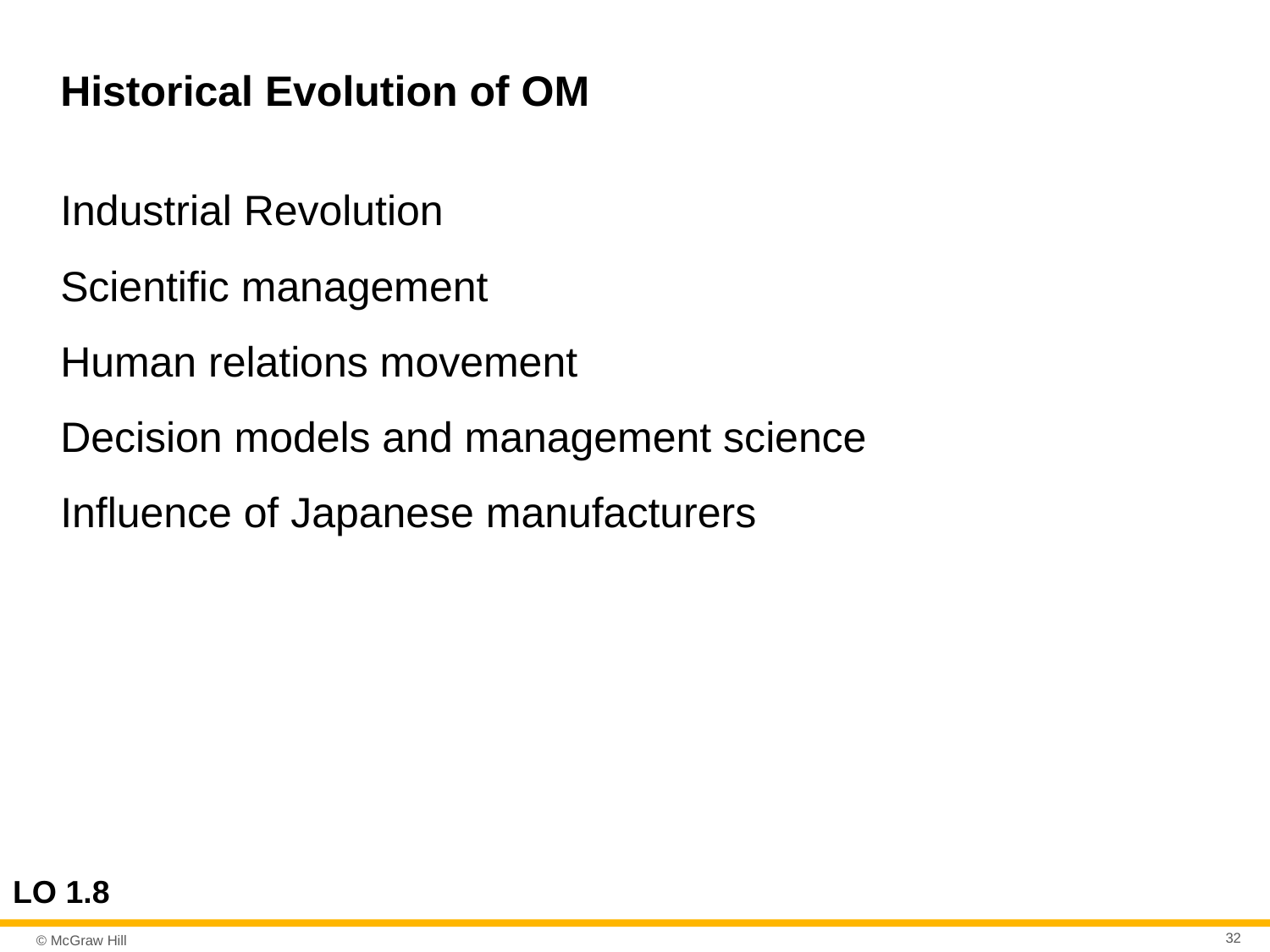

# Historical Evolution of OM
Industrial Revolution
Scientific management
Human relations movement
Decision models and management science
Influence of Japanese manufacturers
LO 1.8